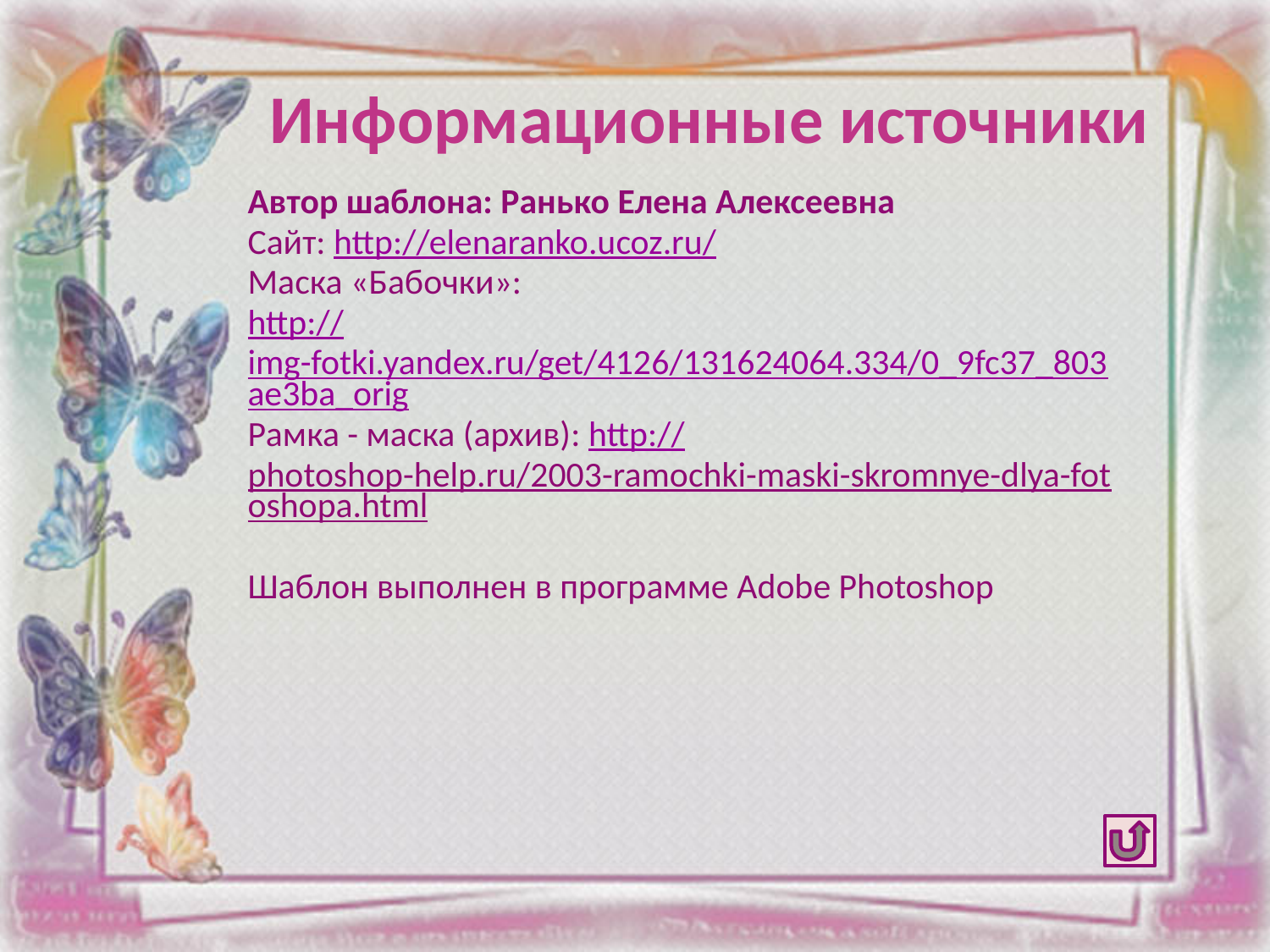

Информационные источники
Автор шаблона: Ранько Елена Алексеевна
Сайт: http://elenaranko.ucoz.ru/
Маска «Бабочки»:
http://img-fotki.yandex.ru/get/4126/131624064.334/0_9fc37_803ae3ba_orig
Рамка - маска (архив): http://photoshop-help.ru/2003-ramochki-maski-skromnye-dlya-fotoshopa.html
Шаблон выполнен в программе Adobe Photoshop